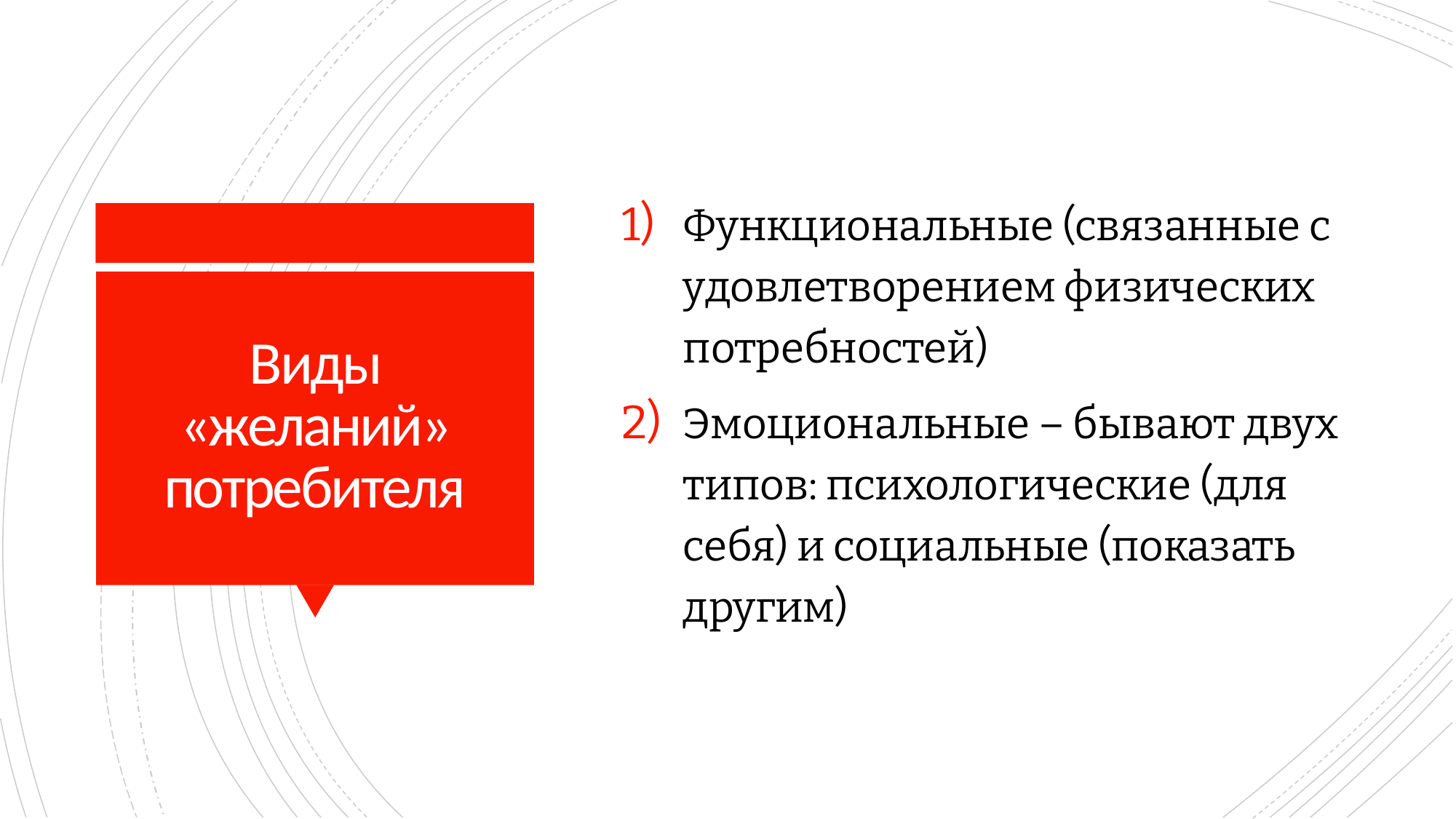

Функциональные (связанные с удовлетворением физических потребностей)
Эмоциональные – бывают двух типов: психологические (для себя) и социальные (показать другим)
# Виды «желаний» потребителя